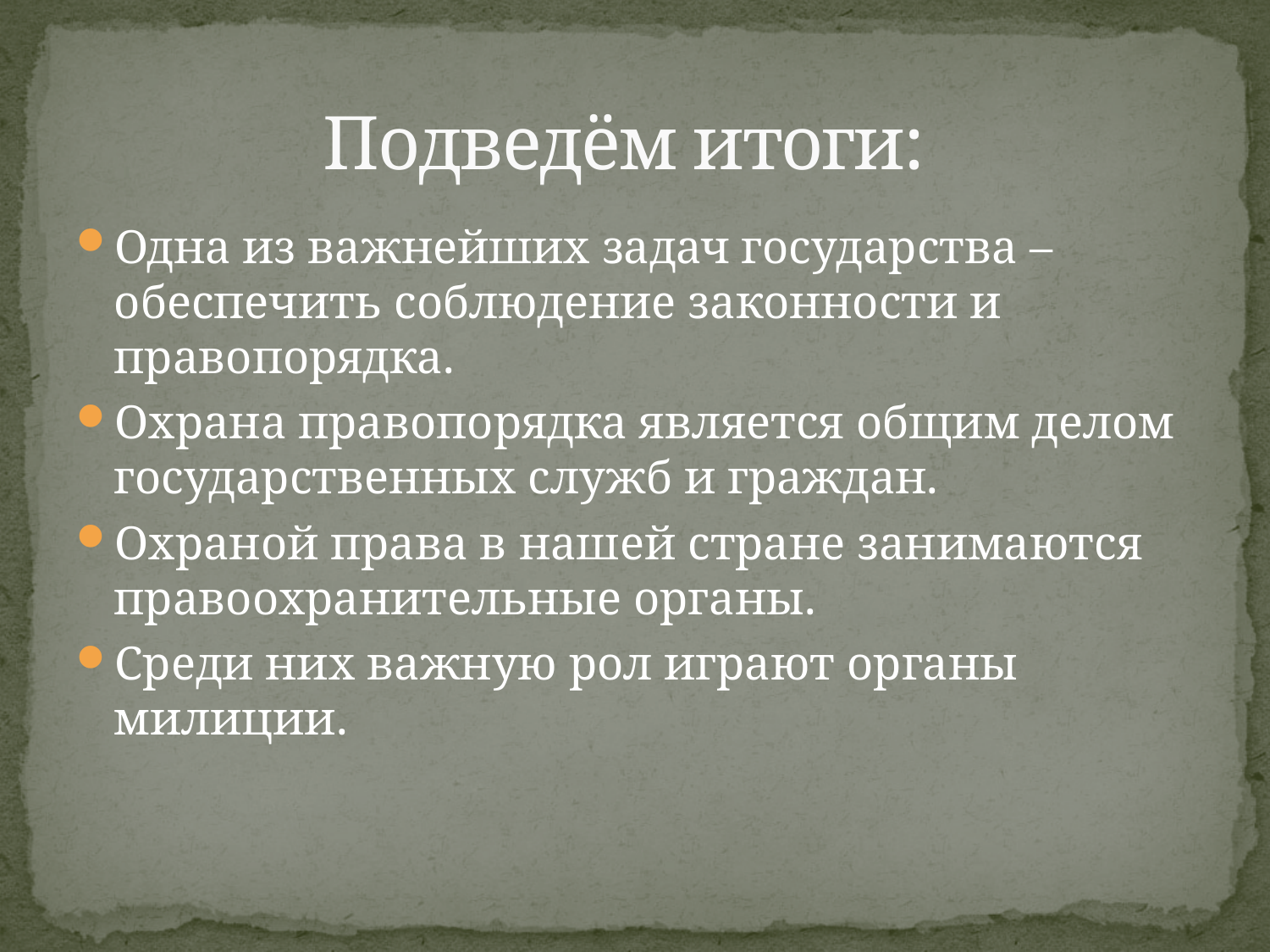

# Подведём итоги:
Одна из важнейших задач государства – обеспечить соблюдение законности и правопорядка.
Охрана правопорядка является общим делом государственных служб и граждан.
Охраной права в нашей стране занимаются правоохранительные органы.
Среди них важную рол играют органы милиции.